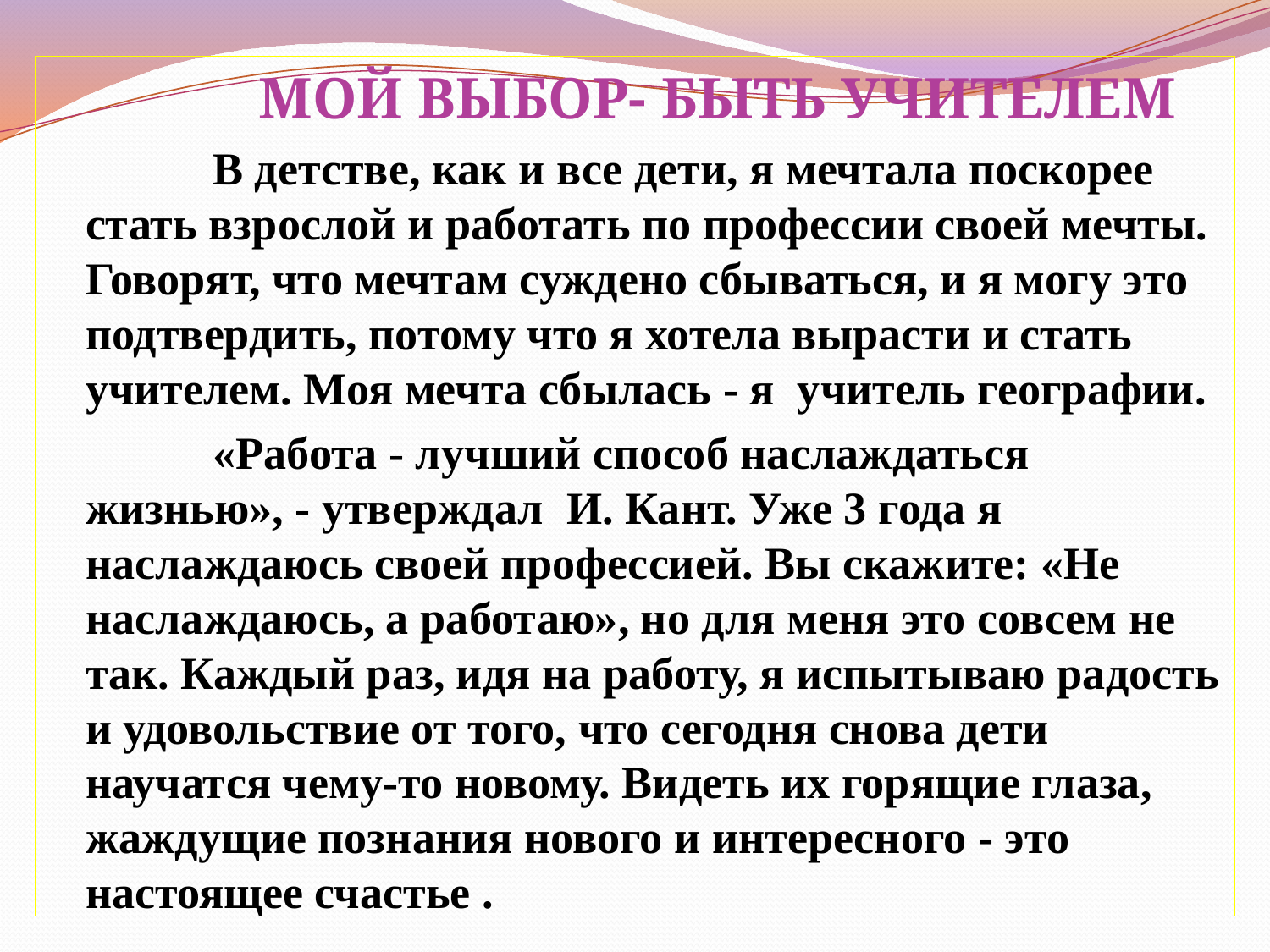

МОЙ ВЫБОР- БЫТЬ УЧИТЕЛЕМ
		В детстве, как и все дети, я мечтала поскорее стать взрослой и работать по профессии своей мечты. Говорят, что мечтам суждено сбываться, и я могу это подтвердить, потому что я хотела вырасти и стать учителем. Моя мечта сбылась - я  учитель географии.
	 	«Работа - лучший способ наслаждаться жизнью», - утверждал  И. Кант. Уже 3 года я наслаждаюсь своей профессией. Вы скажите: «Не наслаждаюсь, а работаю», но для меня это совсем не так. Каждый раз, идя на работу, я испытываю радость и удовольствие от того, что сегодня снова дети научатся чему-то новому. Видеть их горящие глаза, жаждущие познания нового и интересного - это настоящее счастье .